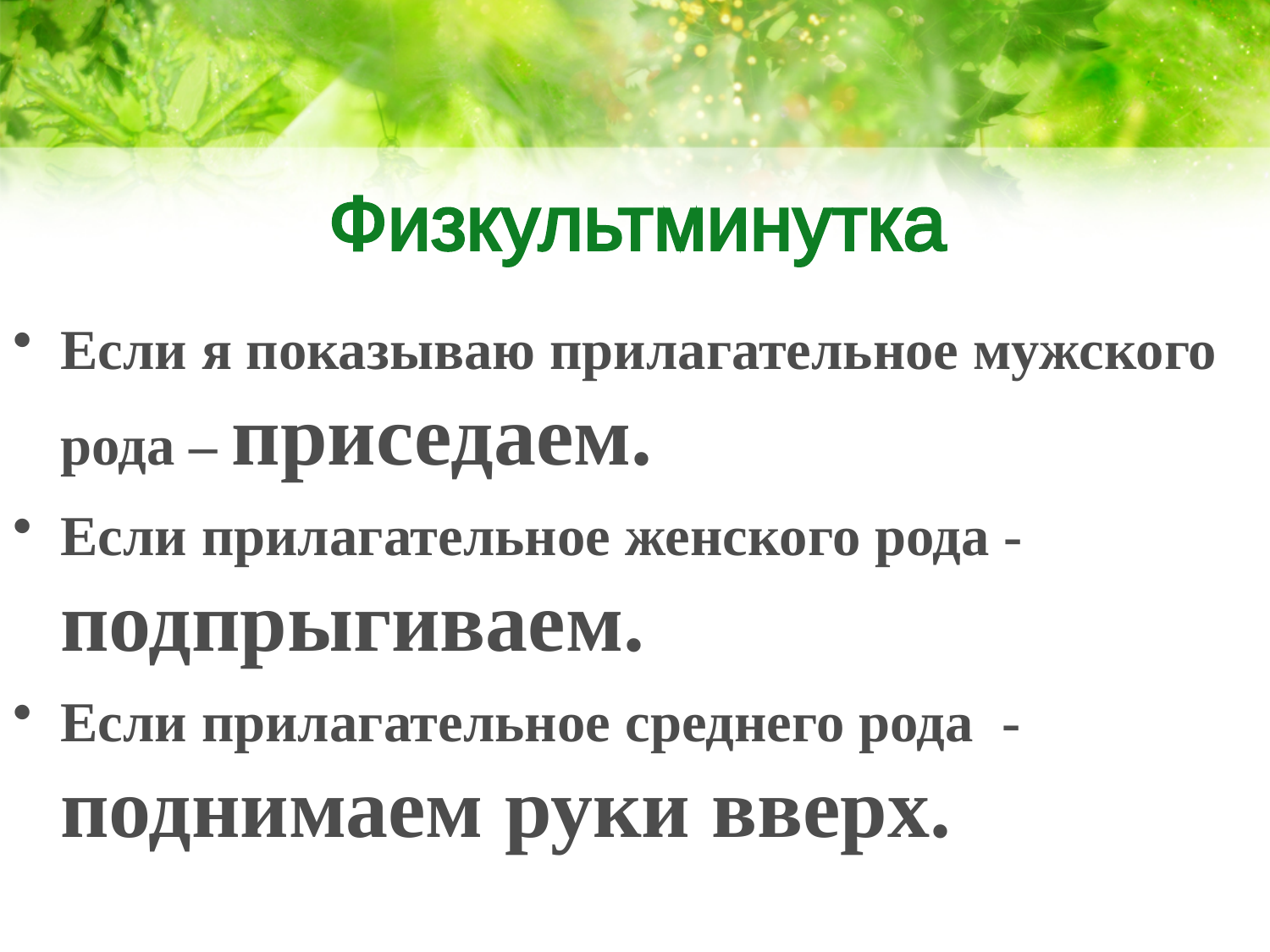

# Физкультминутка
Если я показываю прилагательное мужского рода – приседаем.
Если прилагательное женского рода - подпрыгиваем.
Если прилагательное среднего рода  - поднимаем руки вверх.